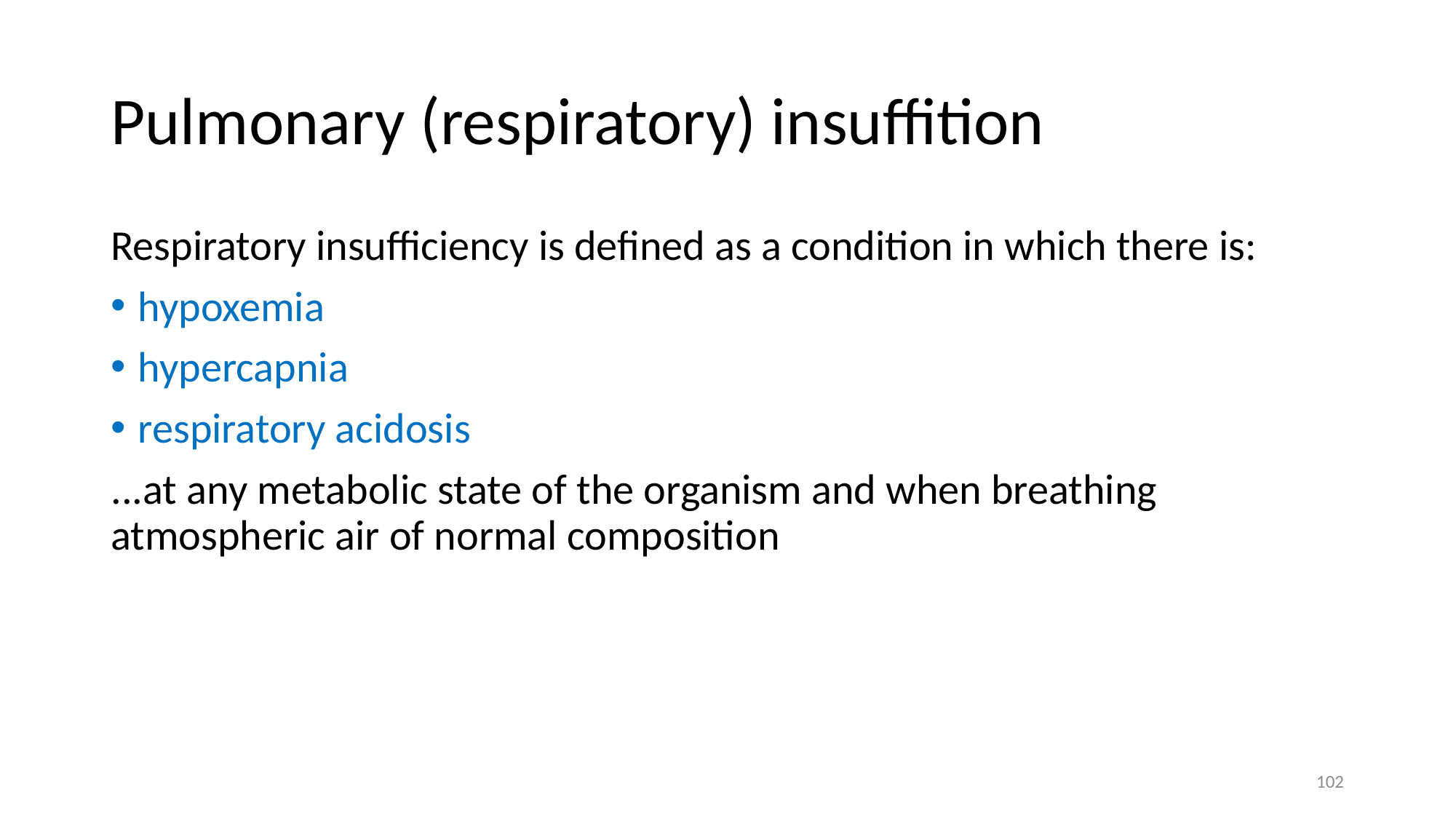

# Pulmonary (respiratory) insuffition
Respiratory insufficiency is defined as a condition in which there is:
hypoxemia
hypercapnia
respiratory acidosis
...at any metabolic state of the organism and when breathing atmospheric air of normal composition
102